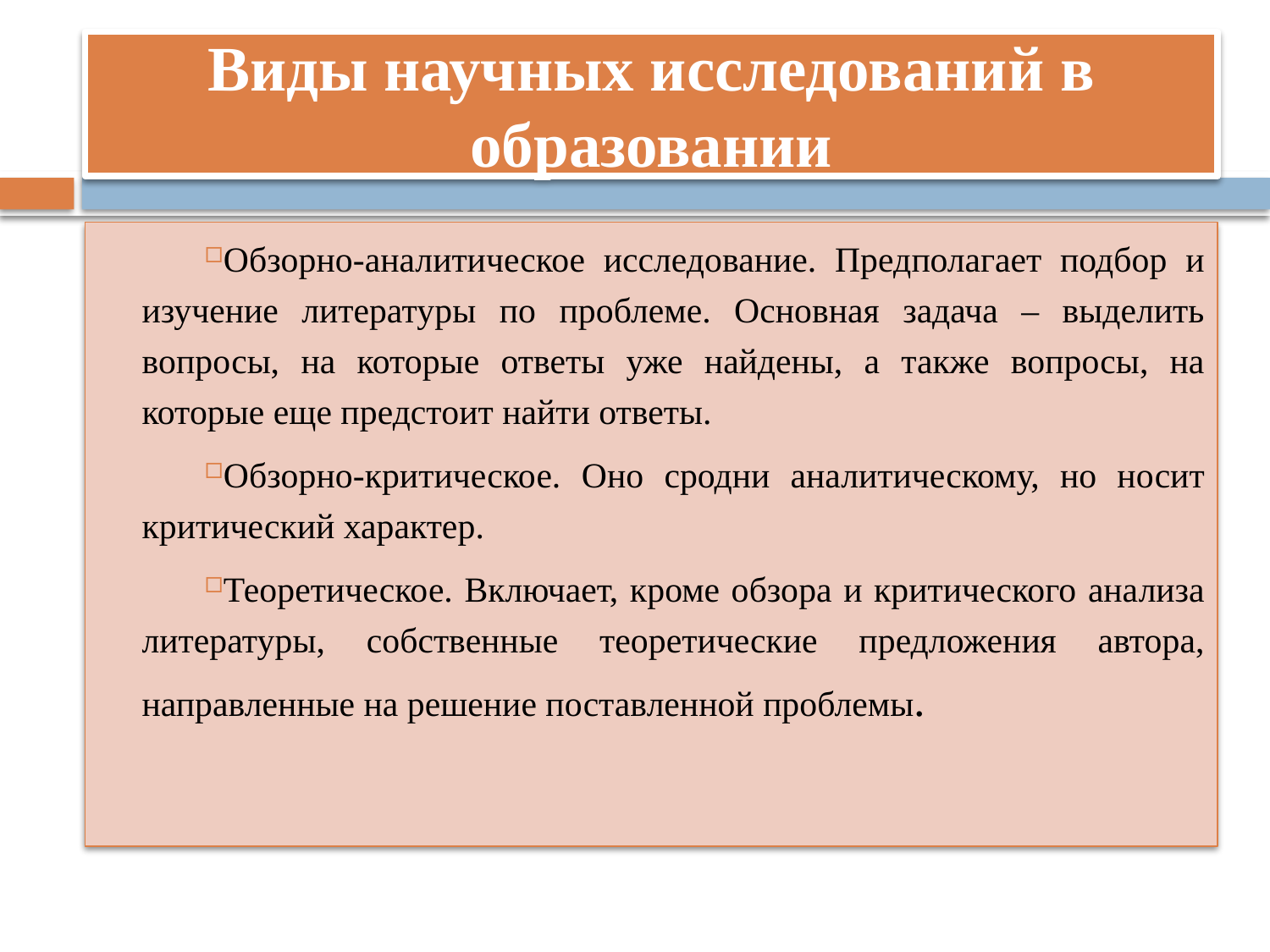

# Виды научных исследований в образовании
Обзорно-аналитическое исследование. Предполагает подбор и изучение литературы по проблеме. Основная задача – выделить вопросы, на которые ответы уже найдены, а также вопросы, на которые еще предстоит найти ответы.
Обзорно-критическое. Оно сродни аналитическому, но носит критический характер.
Теоретическое. Включает, кроме обзора и критического анализа литературы, собственные теоретические предложения автора, направленные на решение поставленной проблемы.